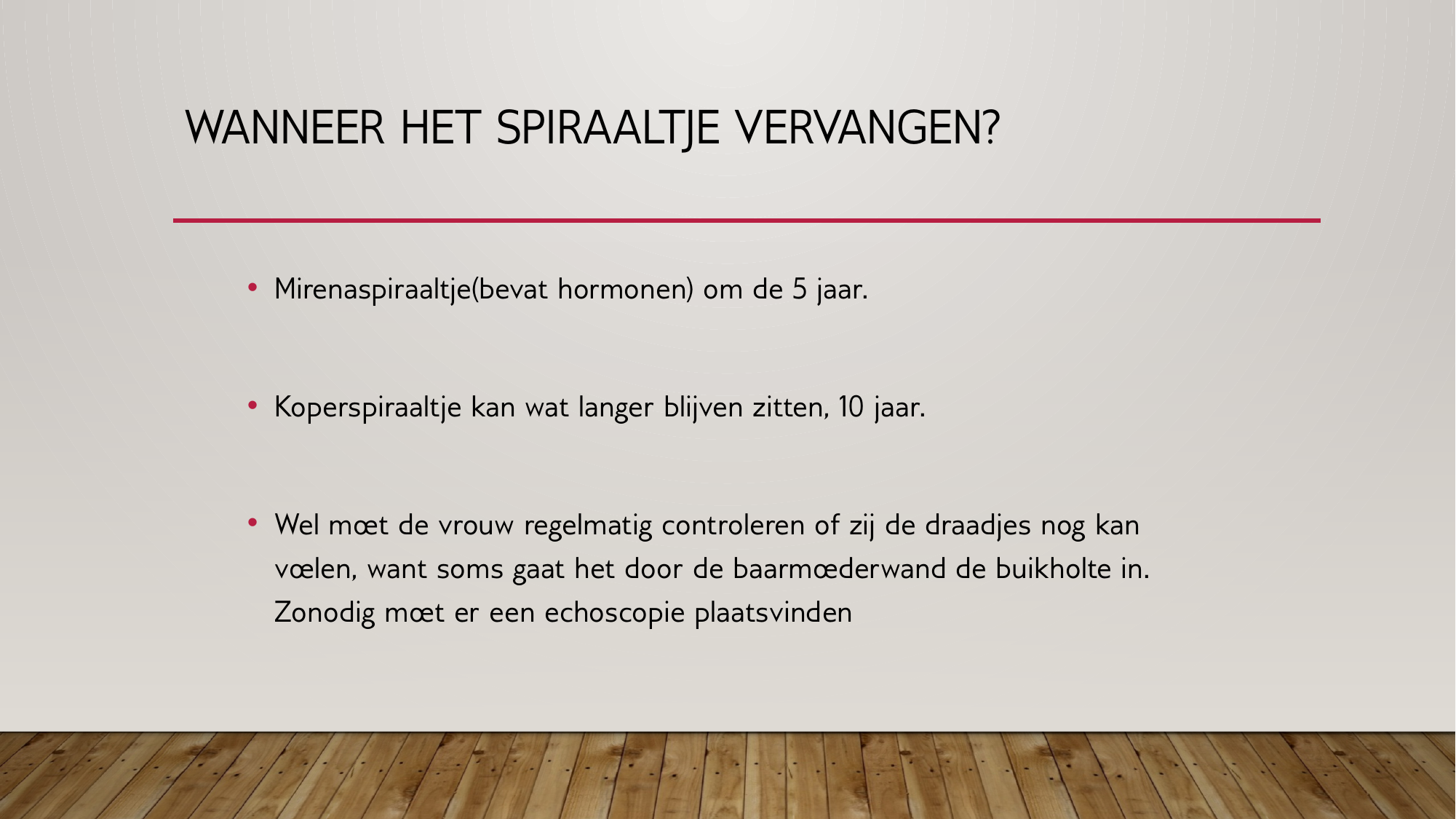

# Wanneer het spiraaltje vervangen?

Mirenaspiraaltje(bevat hormonen) om de 5 jaar.

Koperspiraaltje kan wat langer blijven zitten, 10 jaar.

Wel moet de vrouw regelmatig controleren of zij de draadjes nog kan voelen, want soms gaat het door de baarmoederwand de buikholte in.  Zonodig moet er een echoscopie plaatsvinden